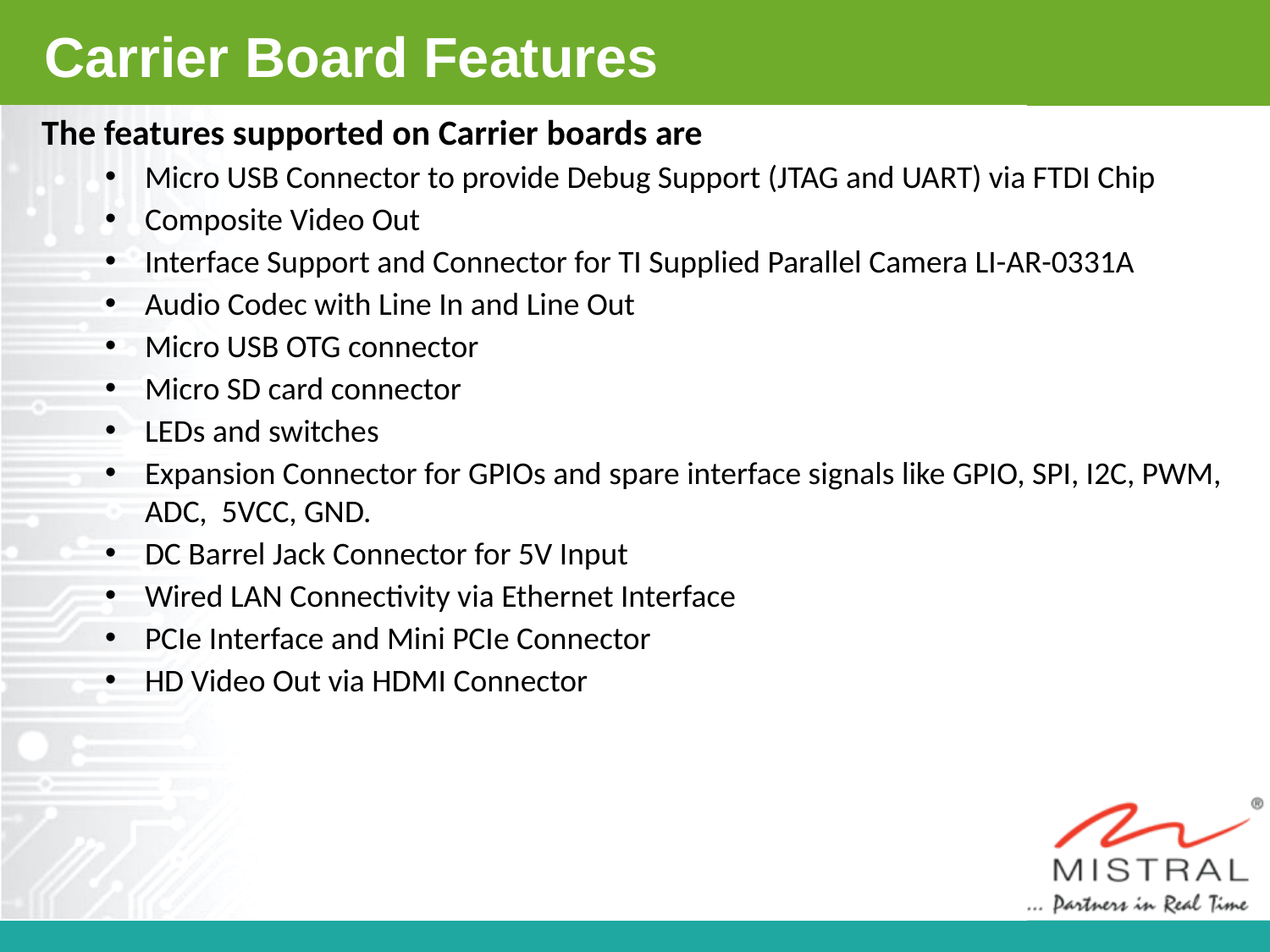

Carrier Board Features
The features supported on Carrier boards are
Micro USB Connector to provide Debug Support (JTAG and UART) via FTDI Chip
Composite Video Out
Interface Support and Connector for TI Supplied Parallel Camera LI-AR-0331A
Audio Codec with Line In and Line Out
Micro USB OTG connector
Micro SD card connector
LEDs and switches
Expansion Connector for GPIOs and spare interface signals like GPIO, SPI, I2C, PWM, ADC,  5VCC, GND.
DC Barrel Jack Connector for 5V Input
Wired LAN Connectivity via Ethernet Interface
PCIe Interface and Mini PCIe Connector
HD Video Out via HDMI Connector